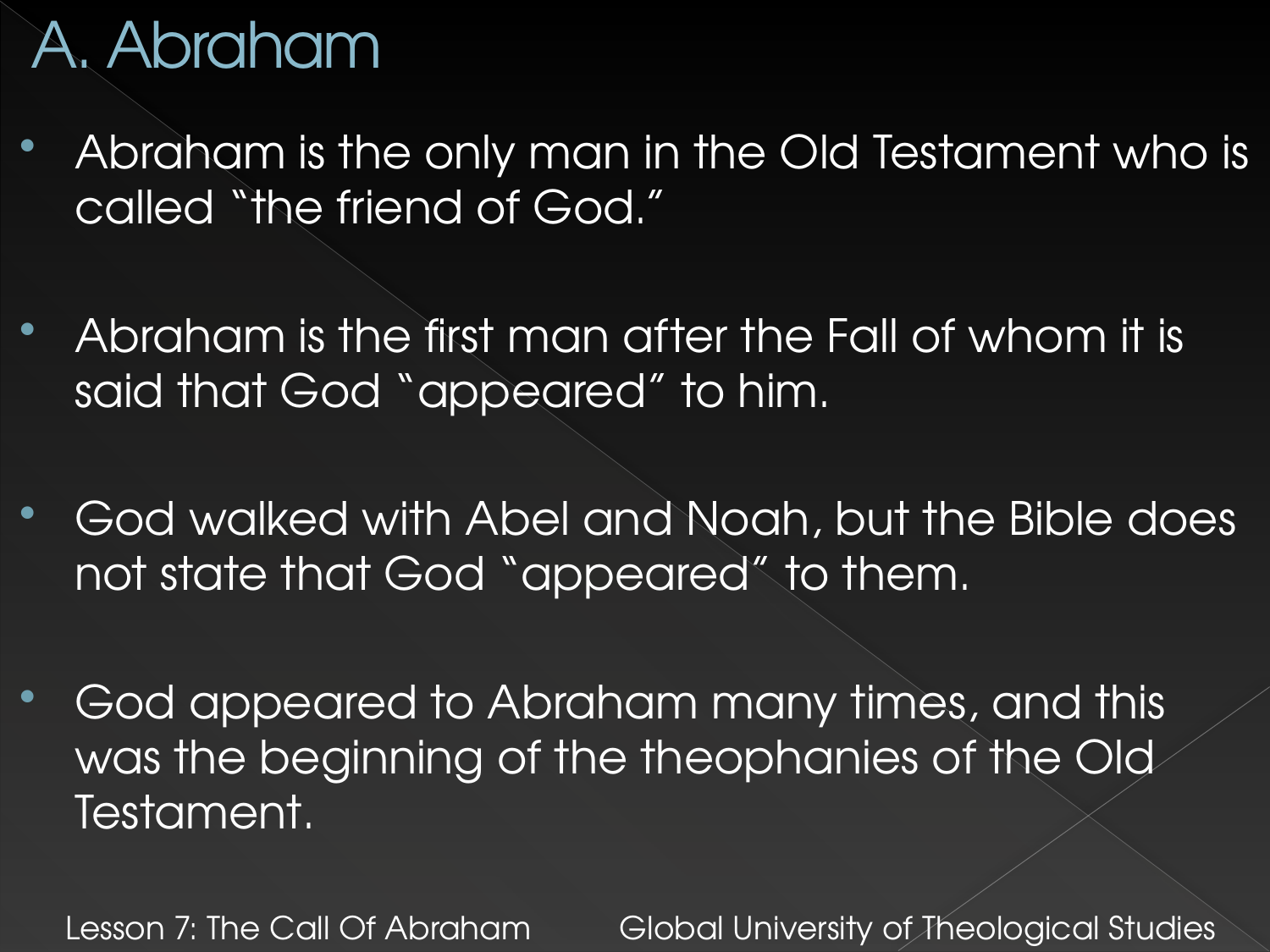

# A. Abraham
Abraham is the only man in the Old Testament who is called “the friend of God.”

Abraham is the first man after the Fall of whom it is said that God “appeared” to him.

God walked with Abel and Noah, but the Bible does not state that God “appeared” to them.

God appeared to Abraham many times, and this was the beginning of the theophanies of the Old Testament.
Lesson 7: The Call Of Abraham          Global University of Theological Studies